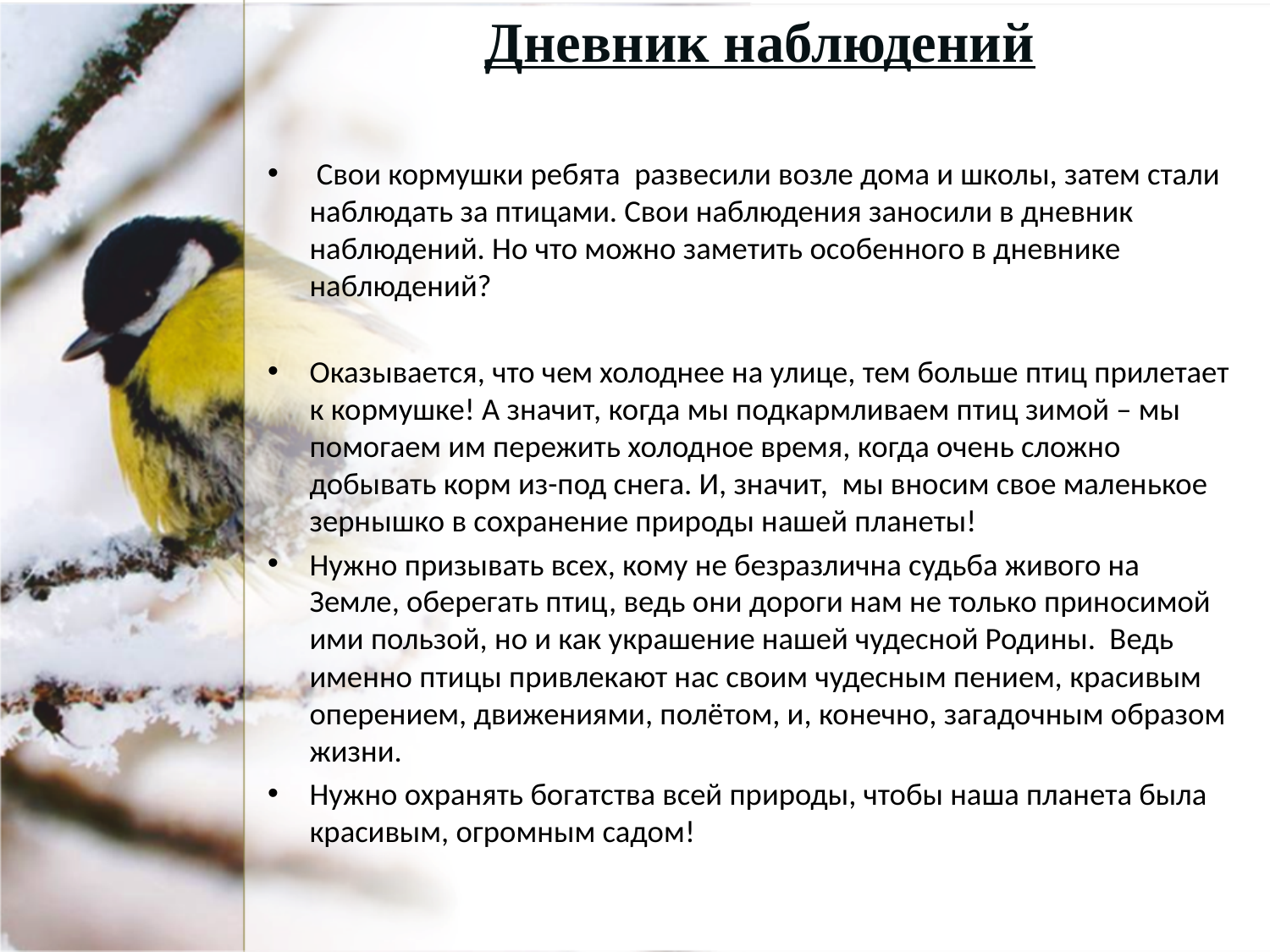

Дневник наблюдений

 Свои кормушки ребята  развесили возле дома и школы, затем стали наблюдать за птицами. Свои наблюдения заносили в дневник наблюдений. Но что можно заметить особенного в дневнике наблюдений?

Оказывается, что чем холоднее на улице, тем больше птиц прилетает к кормушке! А значит, когда мы подкармливаем птиц зимой – мы помогаем им пережить холодное время, когда очень сложно добывать корм из-под снега. И, значит,  мы вносим свое маленькое зернышко в сохранение природы нашей планеты!
Нужно призывать всех, кому не безразлична судьба живого на Земле, оберегать птиц, ведь они дороги нам не только приносимой ими пользой, но и как украшение нашей чудесной Родины.  Ведь именно птицы привлекают нас своим чудесным пением, красивым оперением, движениями, полётом, и, конечно, загадочным образом жизни.
Нужно охранять богатства всей природы, чтобы наша планета была красивым, огромным садом!